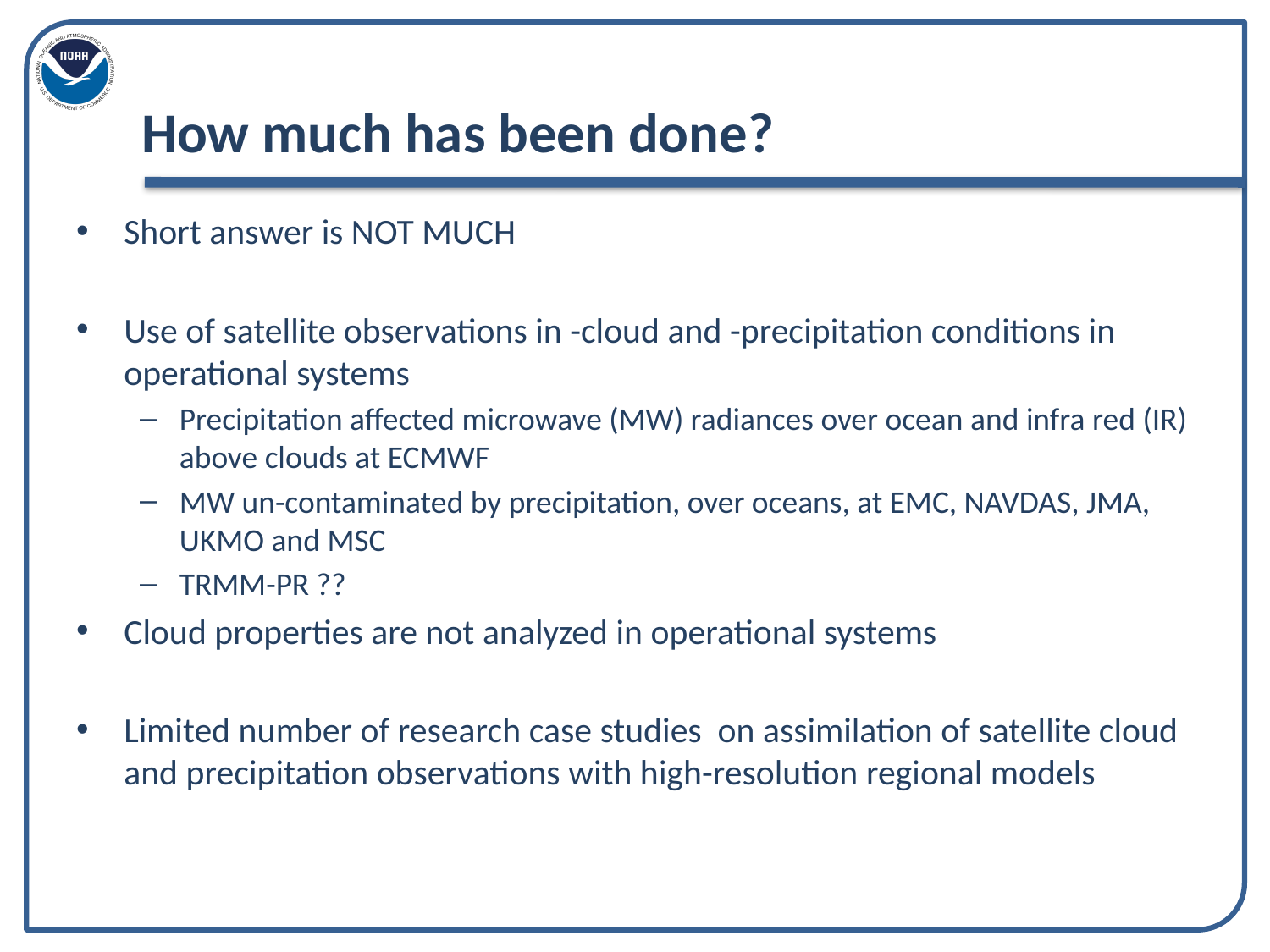

# How much has been done?
Short answer is NOT MUCH

Use of satellite observations in -cloud and -precipitation conditions in operational systems
Precipitation affected microwave (MW) radiances over ocean and infra red (IR) above clouds at ECMWF
MW un-contaminated by precipitation, over oceans, at EMC, NAVDAS, JMA, UKMO and MSC
TRMM-PR ??
Cloud properties are not analyzed in operational systems

Limited number of research case studies  on assimilation of satellite cloud and precipitation observations with high-resolution regional models